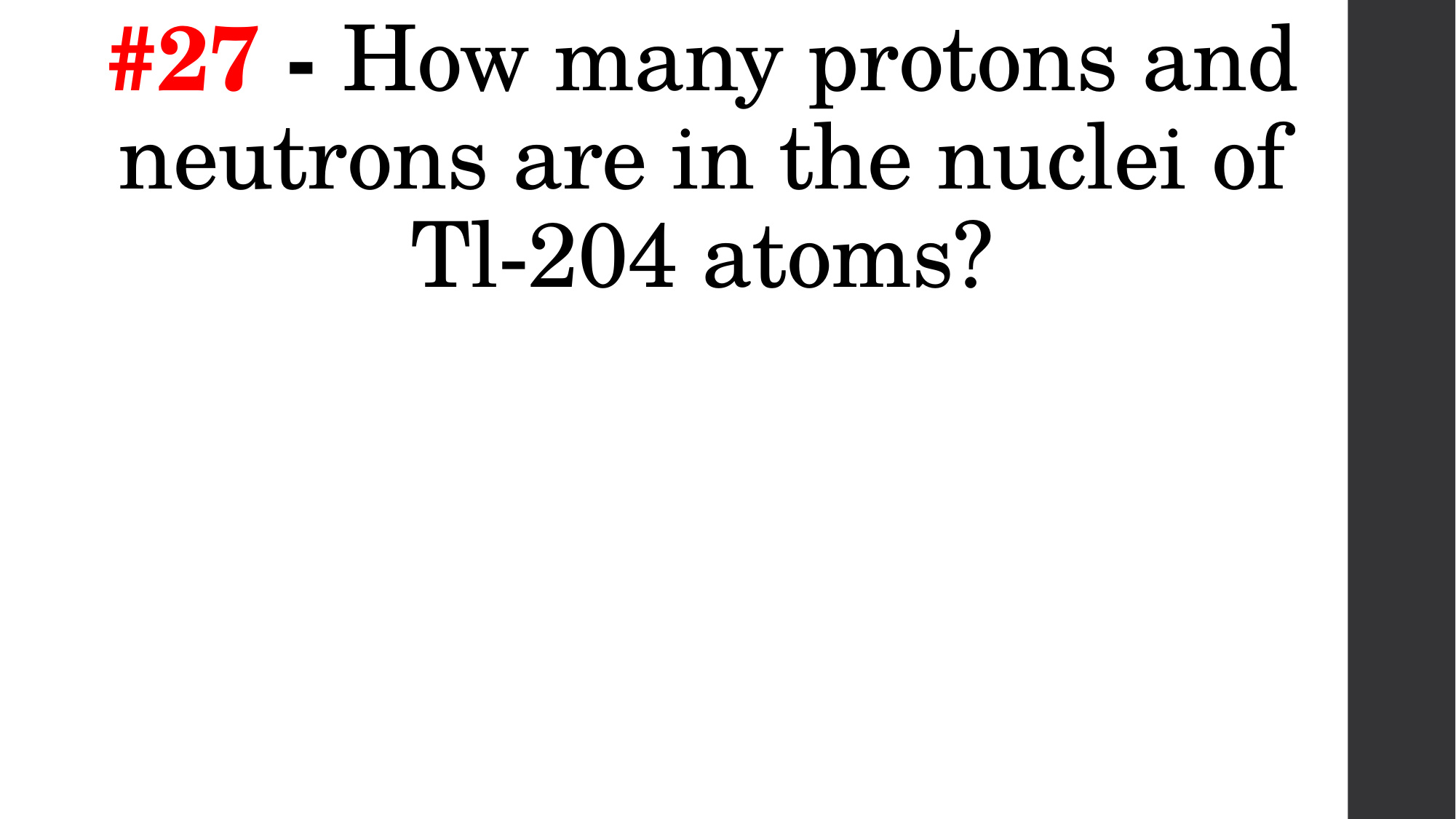

# #27 - How many protons and neutrons are in the nuclei of Tl-204 atoms?